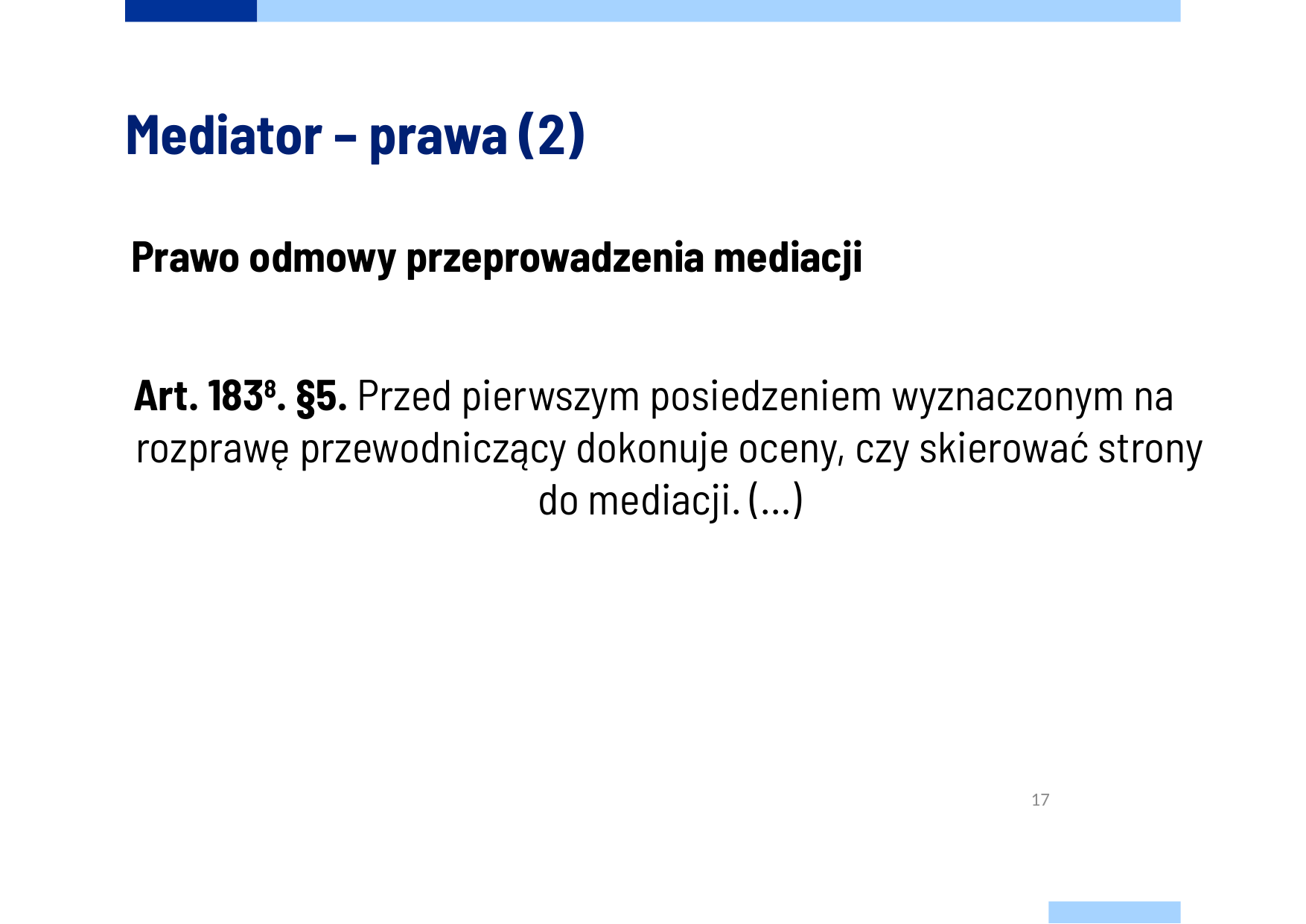

# Mediator – prawa (2)
	Prawo odmowy przeprowadzenia mediacji

Art. 1838. §5. Przed pierwszym posiedzeniem wyznaczonym na rozprawę przewodniczący dokonuje oceny, czy skierować strony do mediacji. (…)

17